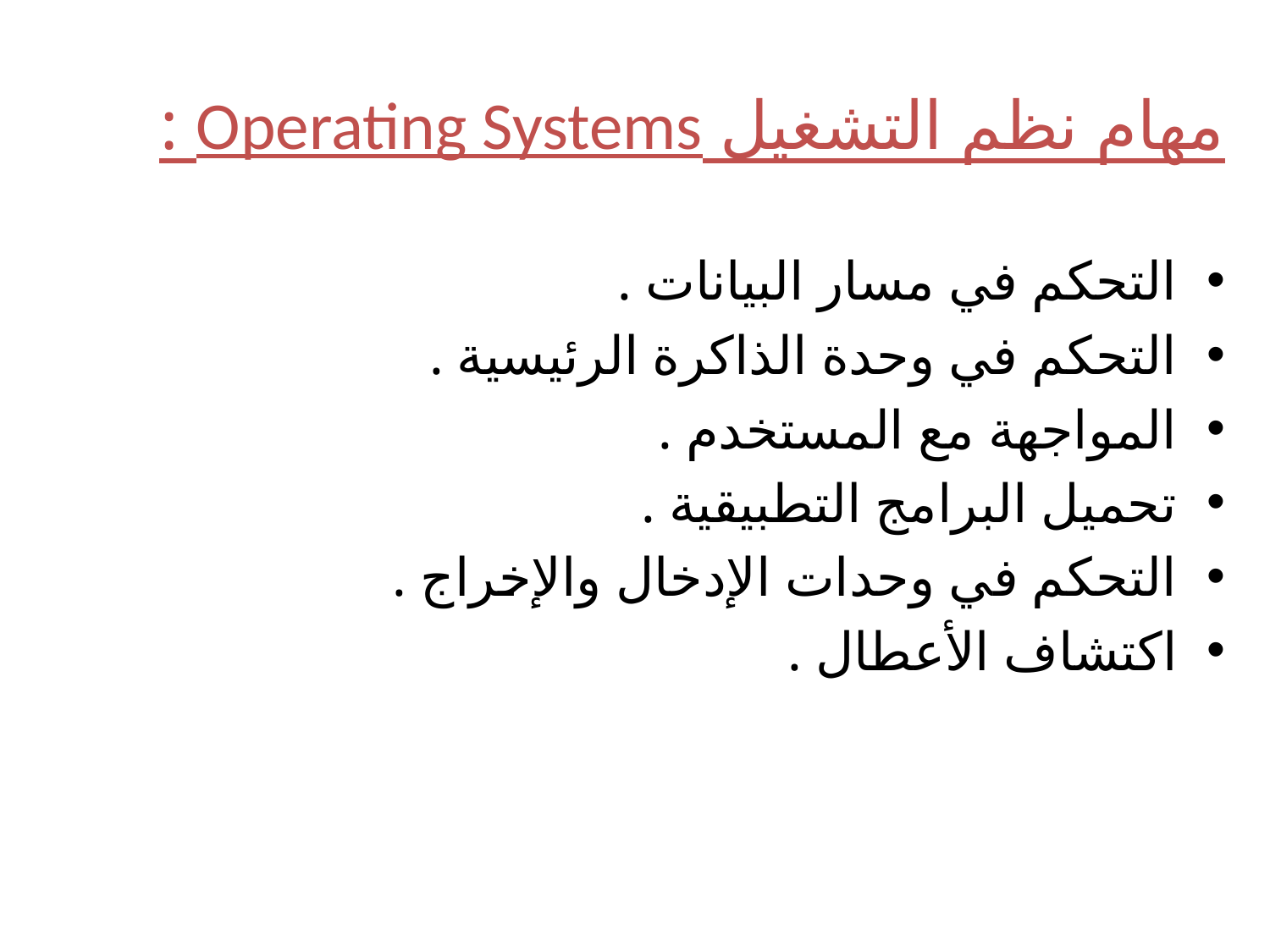

مهام نظم التشغيل Operating Systems :

التحكم في مسار البيانات .
التحكم في وحدة الذاكرة الرئيسية .
المواجهة مع المستخدم .
تحميل البرامج التطبيقية .
التحكم في وحدات الإدخال والإخراج .
اكتشاف الأعطال .